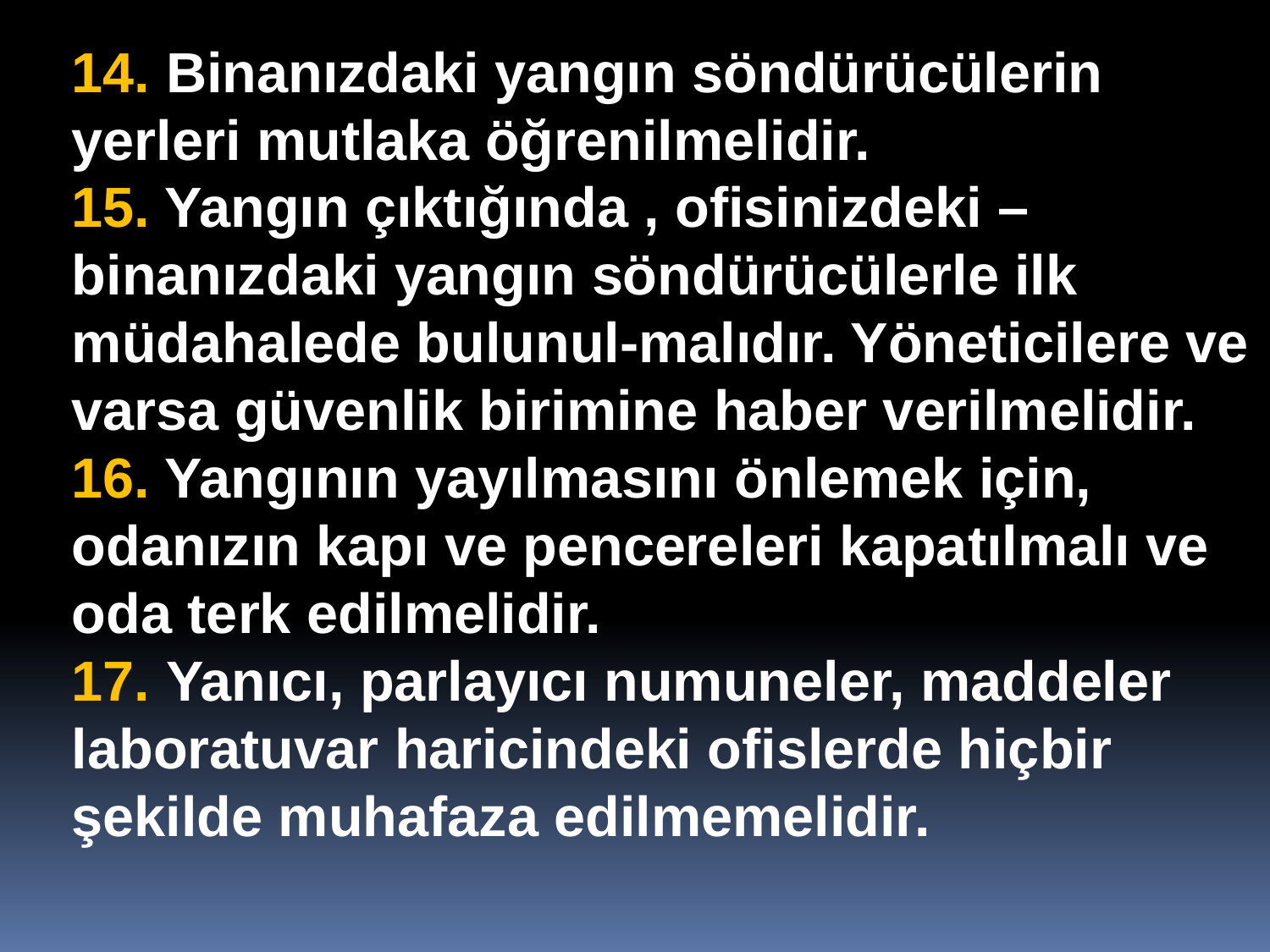

14. Binanızdaki yangın söndürücülerin yerleri mutlaka öğrenilmelidir.
15. Yangın çıktığında , ofisinizdeki – binanızdaki yangın söndürücülerle ilk müdahalede bulunul-malıdır. Yöneticilere ve varsa güvenlik birimine haber verilmelidir.
16. Yangının yayılmasını önlemek için, odanızın kapı ve pencereleri kapatılmalı ve oda terk edilmelidir.
17. Yanıcı, parlayıcı numuneler, maddeler laboratuvar haricindeki ofislerde hiçbir şekilde muhafaza edilmemelidir.